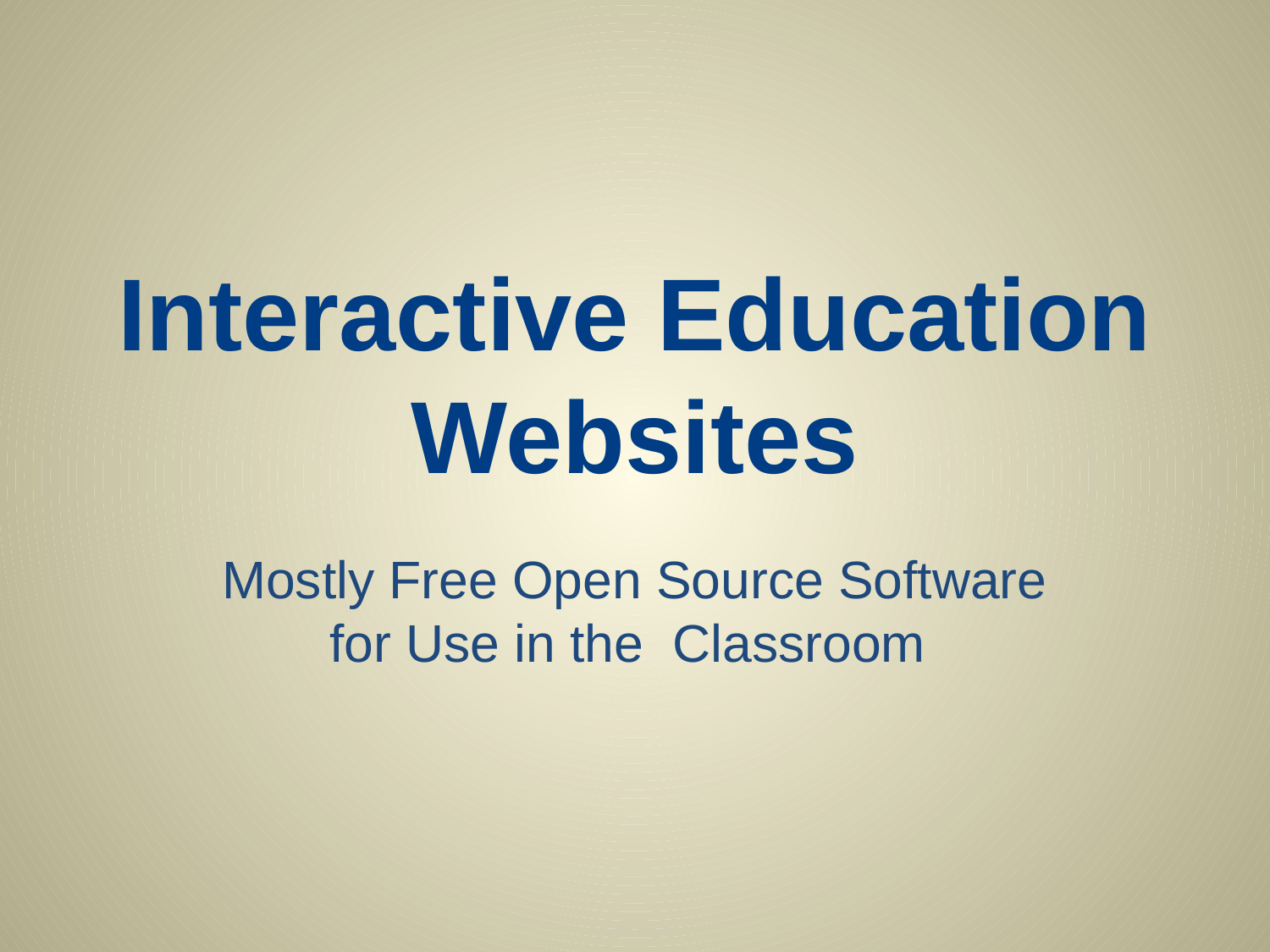

# Interactive Education Websites
Mostly Free Open Source Software for Use in the  Classroom